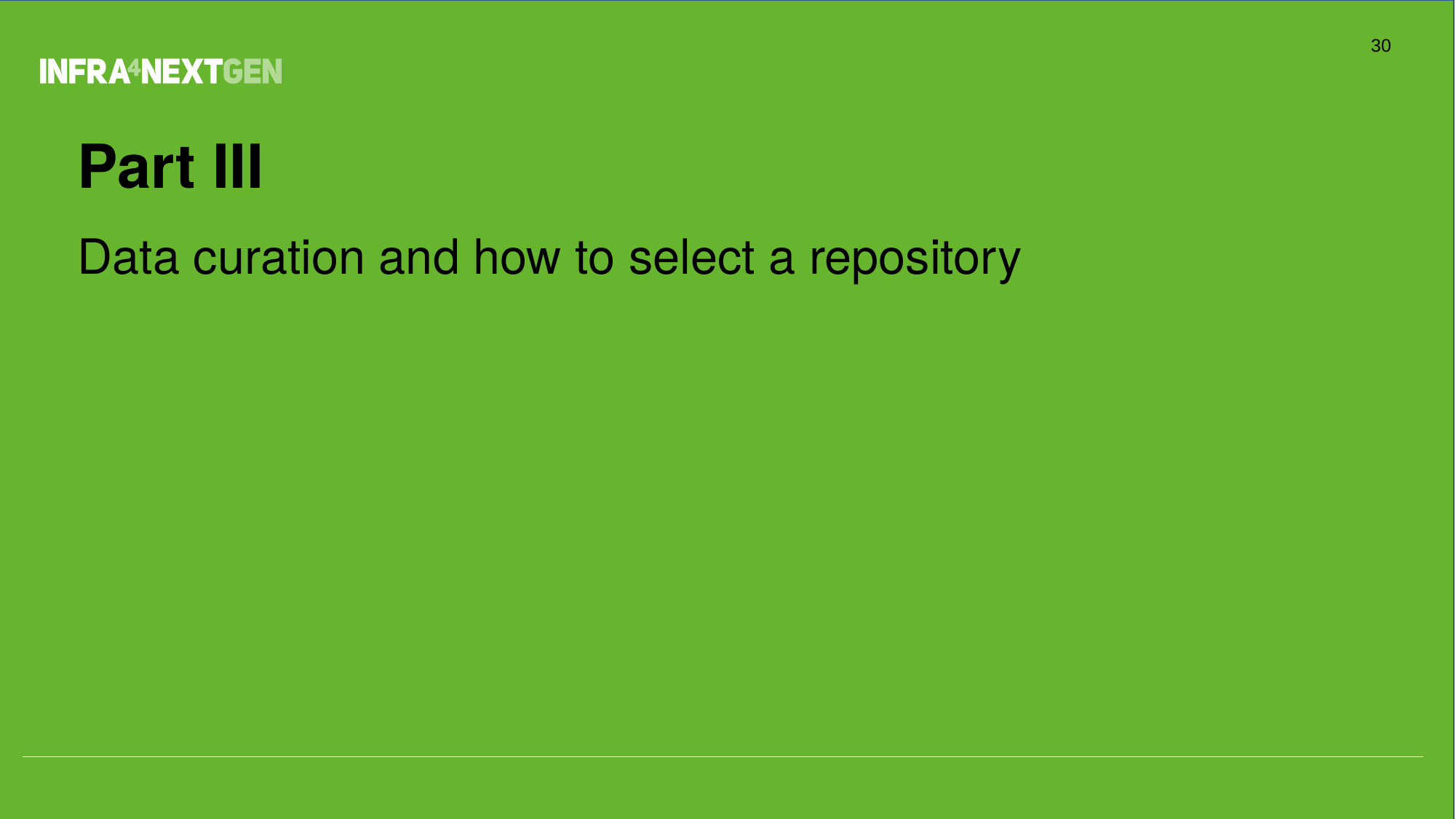

30
# Part III
Data curation and how to select a repository